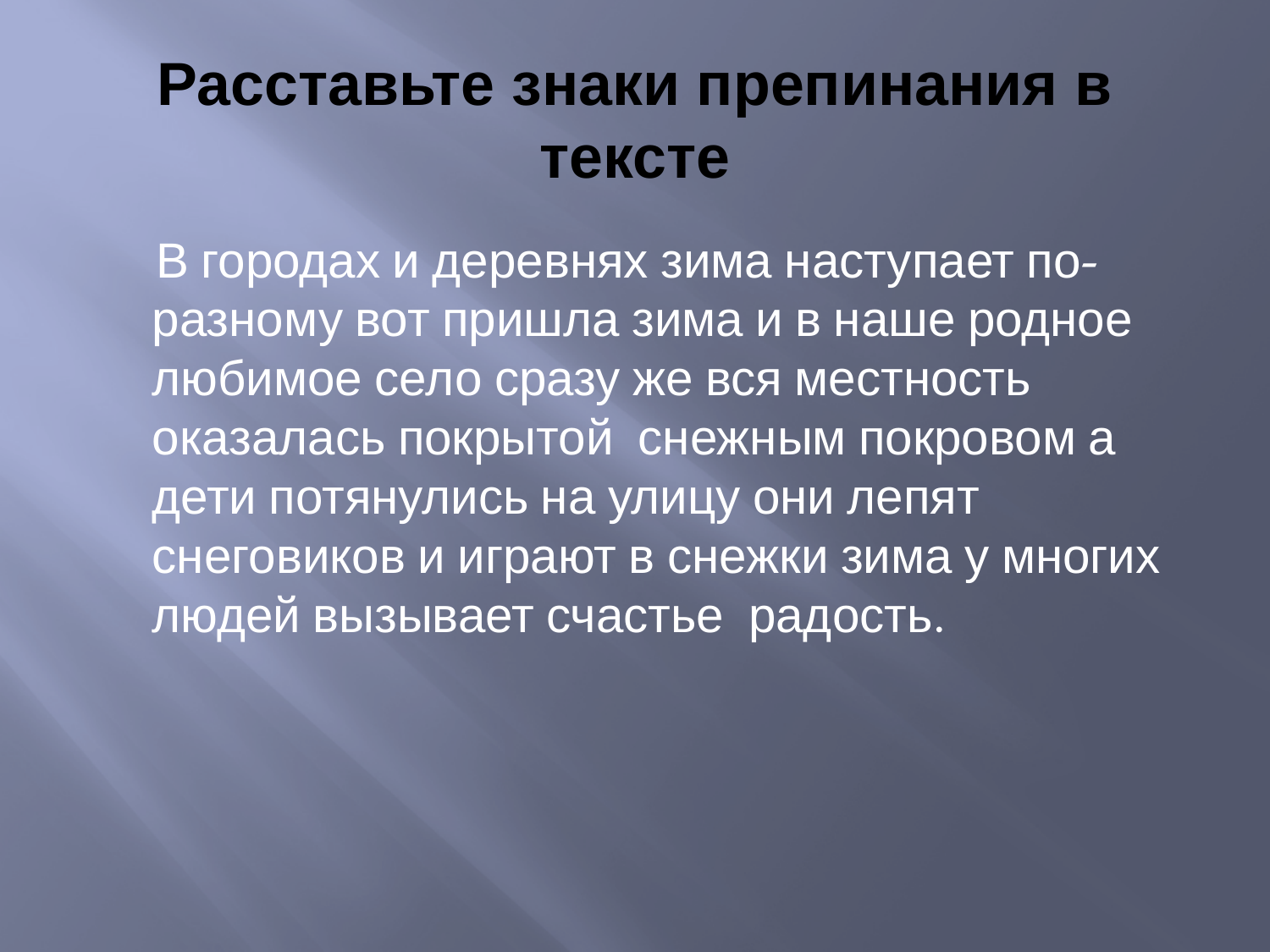

# Расставьте знаки препинания в тексте
     В городах и деревнях зима наступает по-разному вот пришла зима и в наше родное любимое село сразу же вся местность оказалась покрытой  снежным покровом а дети потянулись на улицу они лепят  снеговиков и играют в снежки зима у многих людей вызывает счастье  радость.